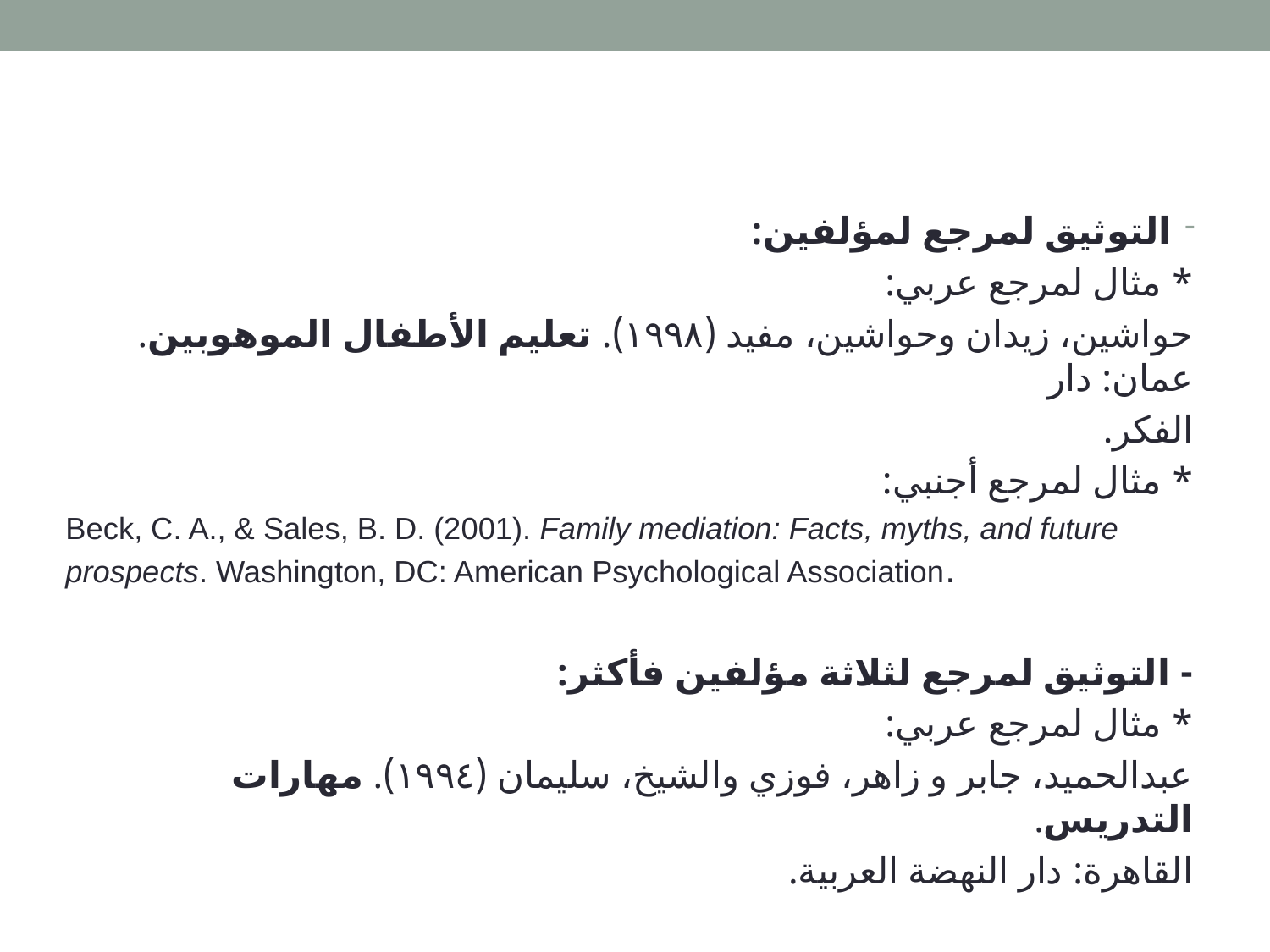

#
التوثيق لمرجع لمؤلفين:
* مثال لمرجع عربي:
حواشين، زيدان وحواشين، مفيد (١٩٩٨). تعليم الأطفال الموهوبين. عمان: دار
الفكر.
* مثال لمرجع أجنبي:
Beck, C. A., & Sales, B. D. (2001). Family mediation: Facts, myths, and future prospects. Washington, DC: American Psychological Association.

- التوثيق لمرجع لثلاثة مؤلفين فأكثر:
* مثال لمرجع عربي:
عبدالحميد، جابر و زاهر، فوزي والشيخ، سليمان (١٩٩٤). مهارات التدريس.
القاهرة: دار النهضة العربية.